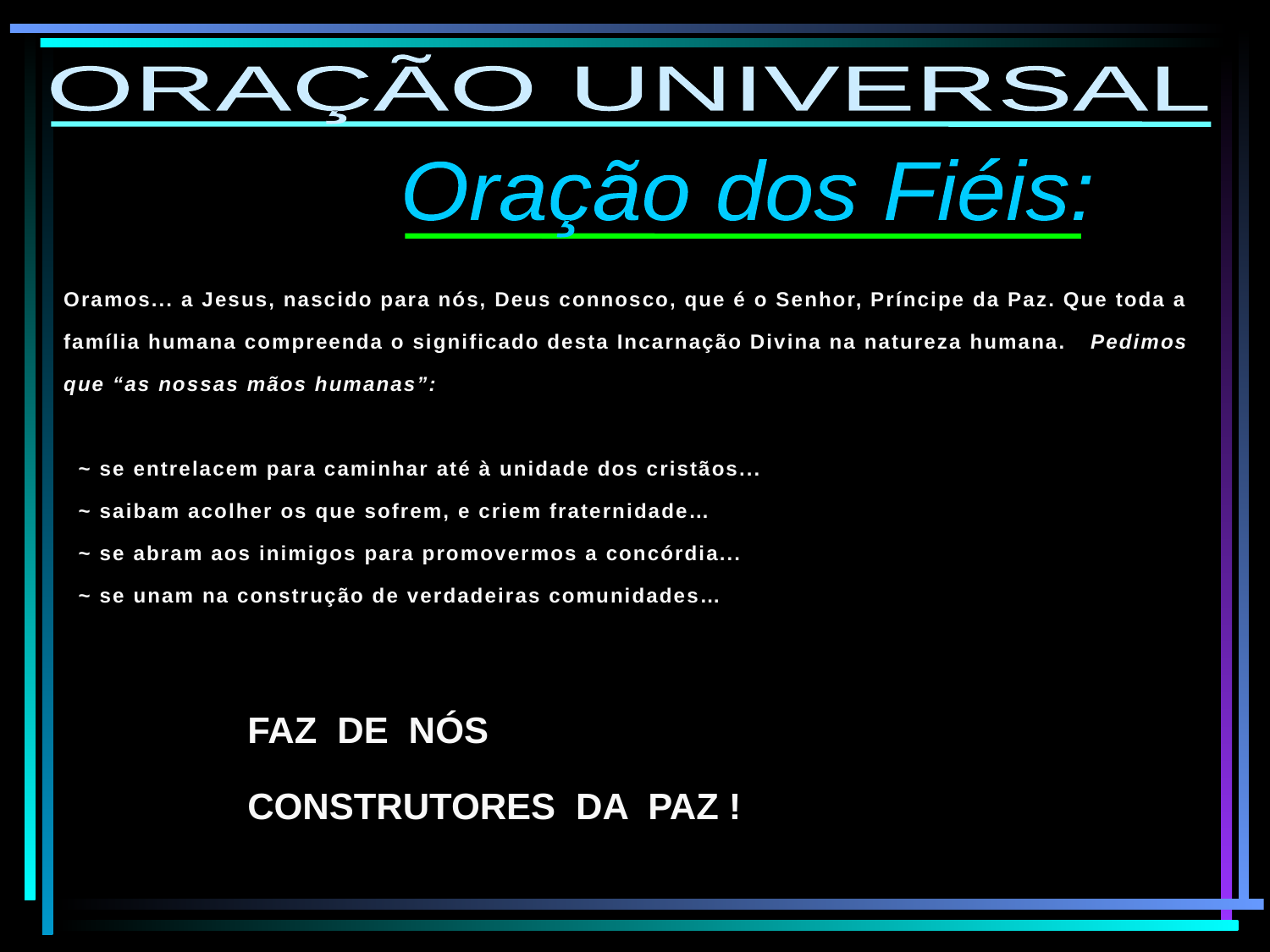

ORAÇÃO UNIVERSAL

Oração dos Fiéis:

Oramos... a Jesus, nascido para nós, Deus connosco, que é o Senhor, Príncipe da Paz. Que toda a família humana compreenda o significado desta Incarnação Divina na natureza humana.   Pedimos que “as nossas mãos humanas”:

  ~ se entrelacem para caminhar até à unidade dos cristãos...
  ~ saibam acolher os que sofrem, e criem fraternidade…
  ~ se abram aos inimigos para promovermos a concórdia...
  ~ se unam na construção de verdadeiras comunidades…
FAZ  DE  NÓS
CONSTRUTORES  DA  PAZ !